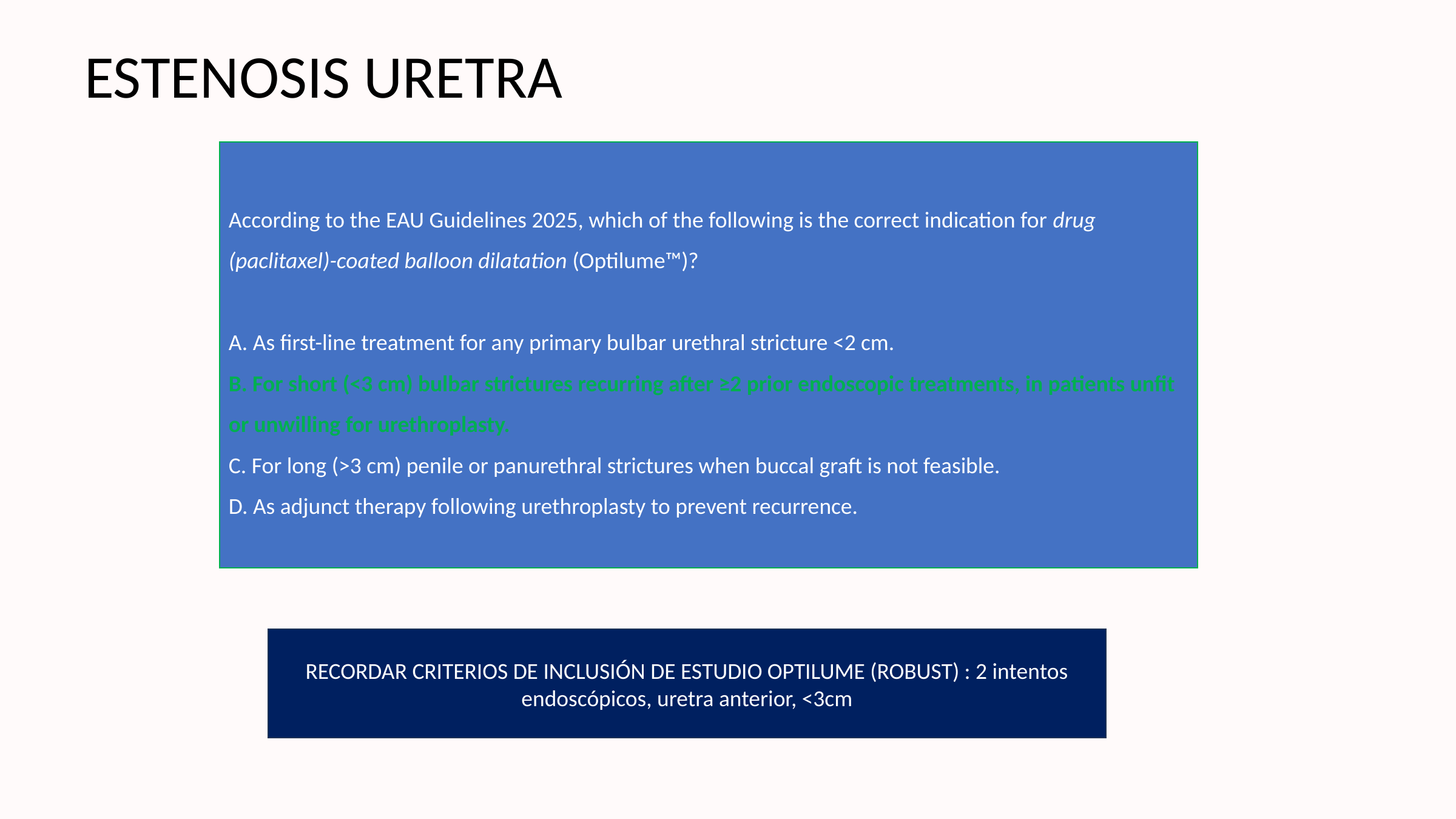

ESTENOSIS URETRA
According to the EAU Guidelines 2025, which of the following is the correct indication for drug (paclitaxel)-coated balloon dilatation (Optilume™)?

A. As first-line treatment for any primary bulbar urethral stricture <2 cm.
B. For short (<3 cm) bulbar strictures recurring after ≥2 prior endoscopic treatments, in patients unfit or unwilling for urethroplasty.
C. For long (>3 cm) penile or panurethral strictures when buccal graft is not feasible.
D. As adjunct therapy following urethroplasty to prevent recurrence.

RECORDAR CRITERIOS DE INCLUSIÓN DE ESTUDIO OPTILUME (ROBUST) : 2 intentos endoscópicos, uretra anterior, <3cm